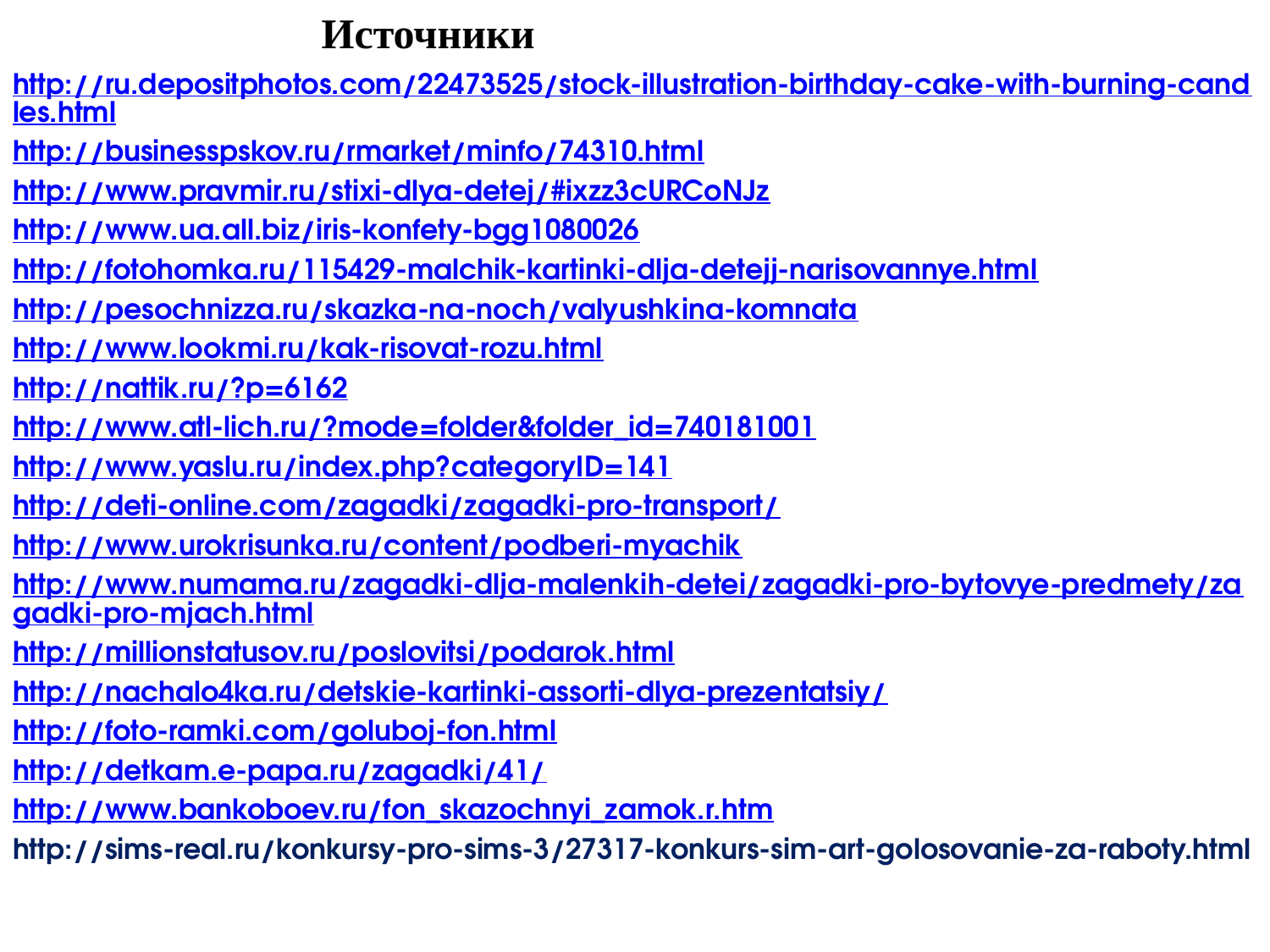

Источники
http://ru.depositphotos.com/22473525/stock-illustration-birthday-cake-with-burning-candles.html
http://businesspskov.ru/rmarket/minfo/74310.html
http://www.pravmir.ru/stixi-dlya-detej/#ixzz3cURCoNJz
http://www.ua.all.biz/iris-konfety-bgg1080026
http://fotohomka.ru/115429-malchik-kartinki-dlja-detejj-narisovannye.html
http://pesochnizza.ru/skazka-na-noch/valyushkina-komnata
http://www.lookmi.ru/kak-risovat-rozu.html
http://nattik.ru/?p=6162
http://www.atl-lich.ru/?mode=folder&folder_id=740181001
http://www.yaslu.ru/index.php?categoryID=141
http://deti-online.com/zagadki/zagadki-pro-transport/
http://www.urokrisunka.ru/content/podberi-myachik
http://www.numama.ru/zagadki-dlja-malenkih-detei/zagadki-pro-bytovye-predmety/zagadki-pro-mjach.html
http://millionstatusov.ru/poslovitsi/podarok.html
http://nachalo4ka.ru/detskie-kartinki-assorti-dlya-prezentatsiy/
http://foto-ramki.com/goluboj-fon.html
http://detkam.e-papa.ru/zagadki/41/
http://www.bankoboev.ru/fon_skazochnyi_zamok.r.htm
http://sims-real.ru/konkursy-pro-sims-3/27317-konkurs-sim-art-golosovanie-za-raboty.html